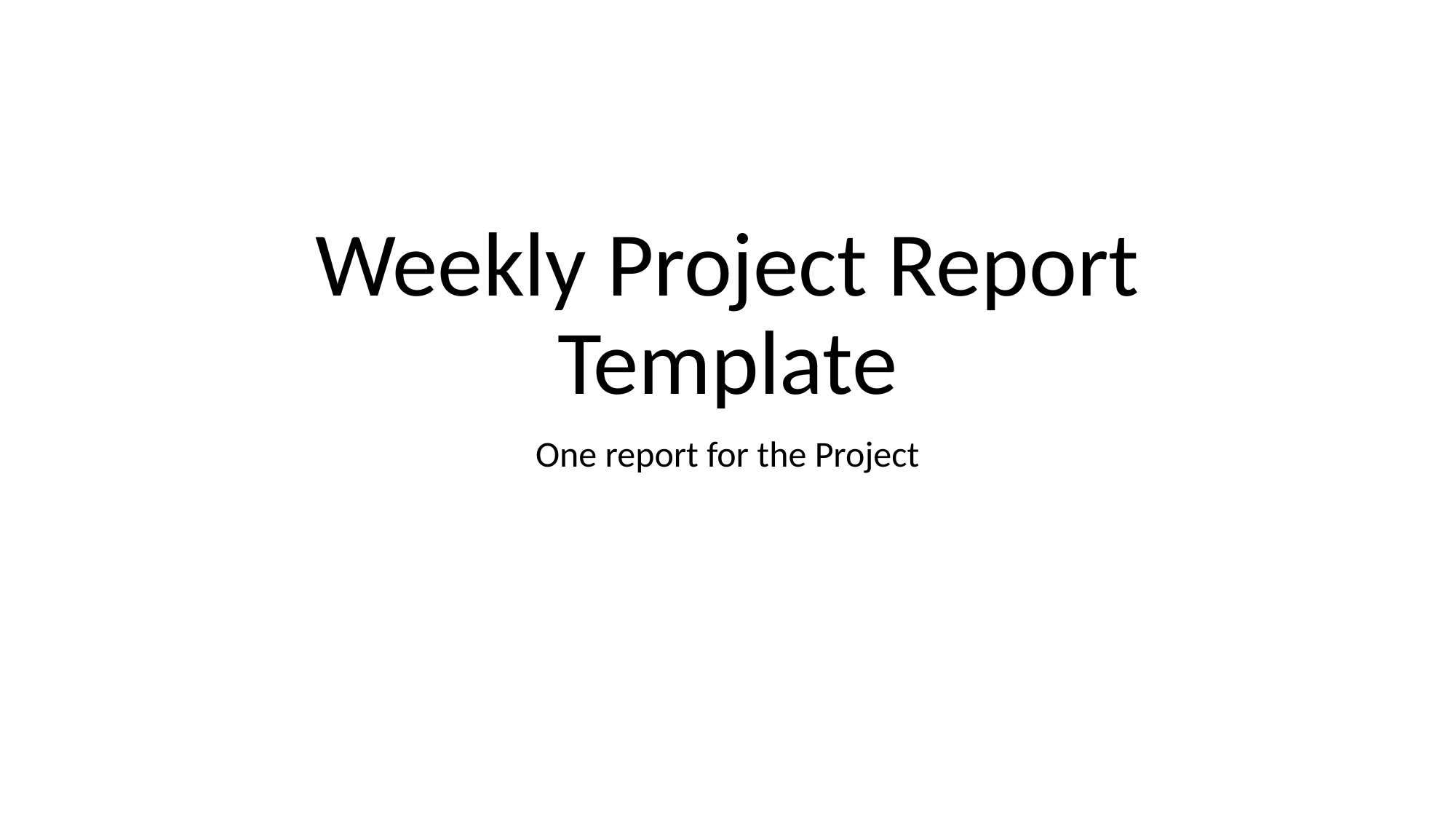

# Weekly Project Report Template
One report for the Project